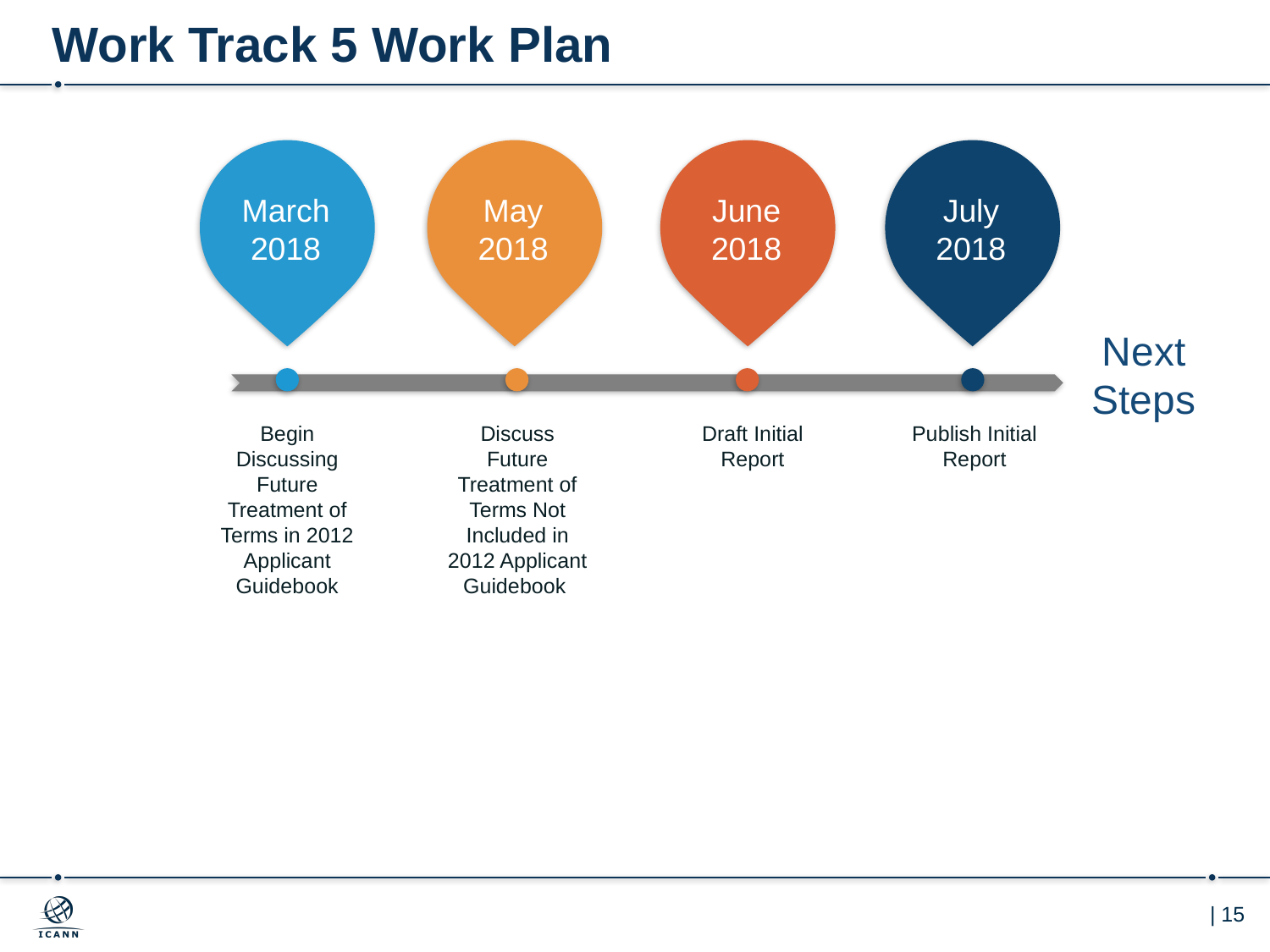

# Work Track 5 Work Plan

March
2018

May
2018

June
2018

July
2018
Next
Steps

Begin Discussing Future Treatment of Terms in 2012 Applicant Guidebook
Discuss Future Treatment of Terms Not Included in 2012 Applicant Guidebook
Draft Initial Report
Publish Initial Report